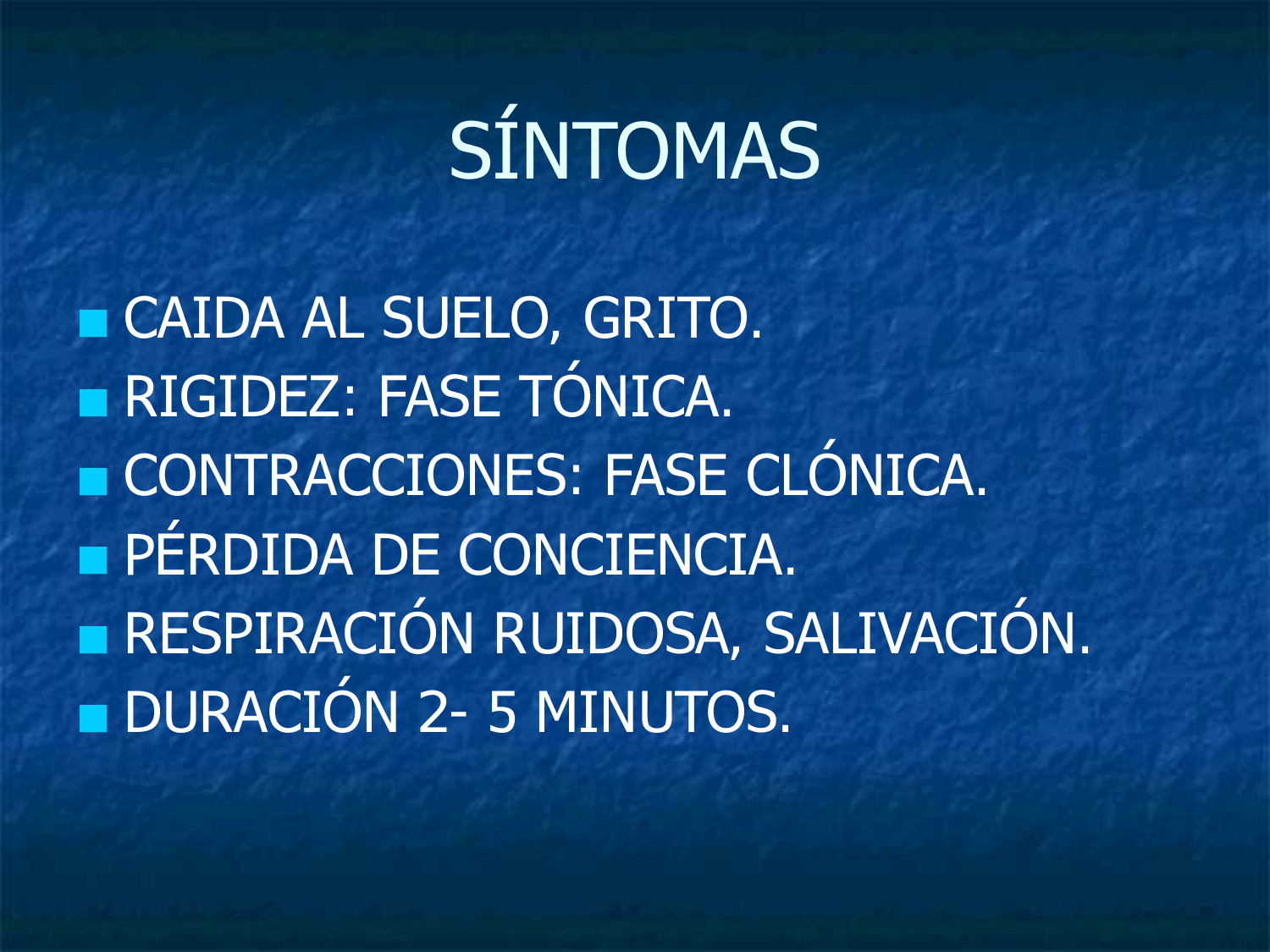

# SÍNTOMAS
CAIDA AL SUELO, GRITO.
RIGIDEZ: FASE TÓNICA.
CONTRACCIONES: FASE CLÓNICA.
PÉRDIDA DE CONCIENCIA.
RESPIRACIÓN RUIDOSA, SALIVACIÓN.
DURACIÓN 2- 5 MINUTOS.